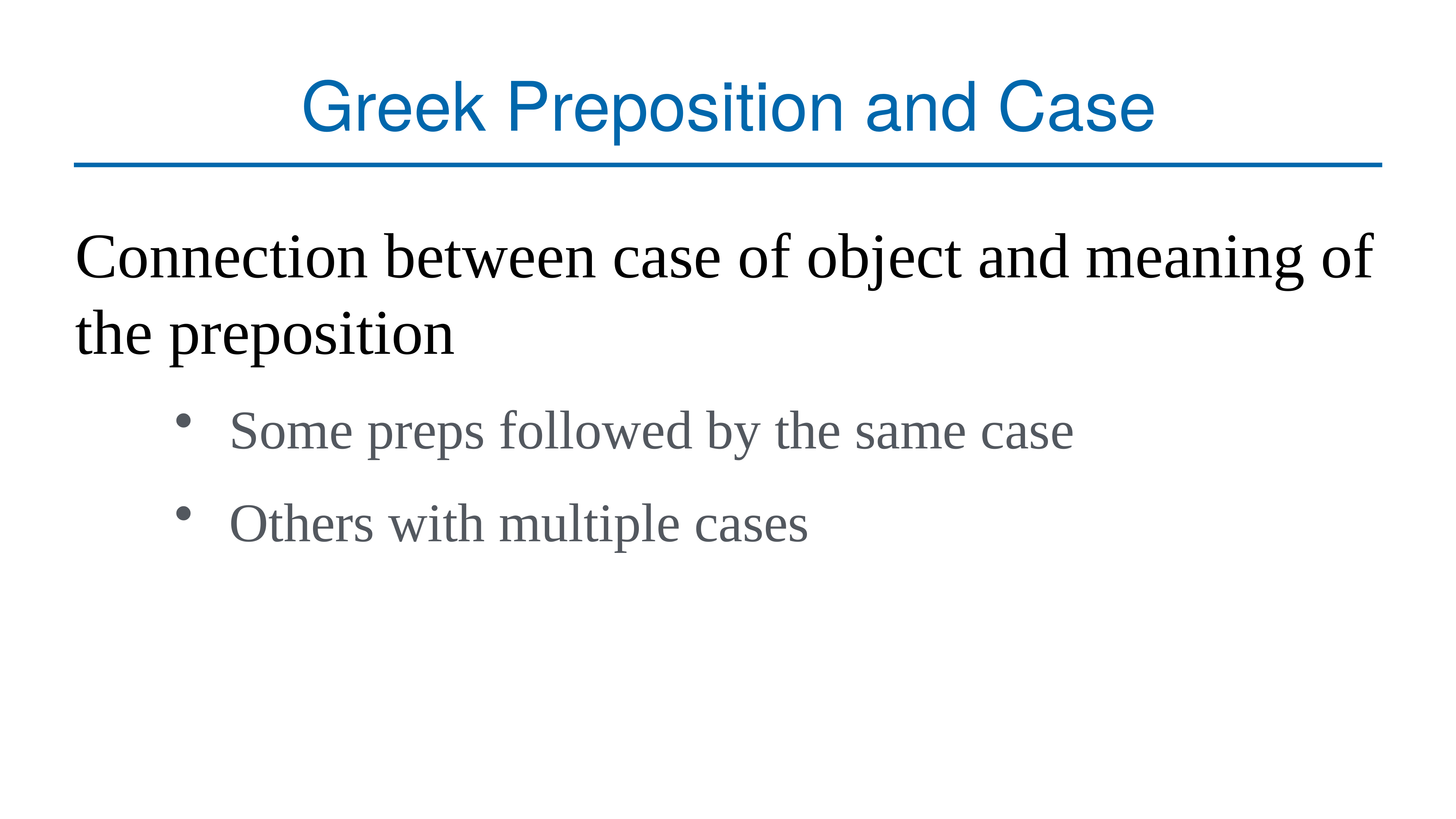

# Greek Preposition and Case
Connection between case of object and meaning of the preposition
Some preps followed by the same case
Others with multiple cases